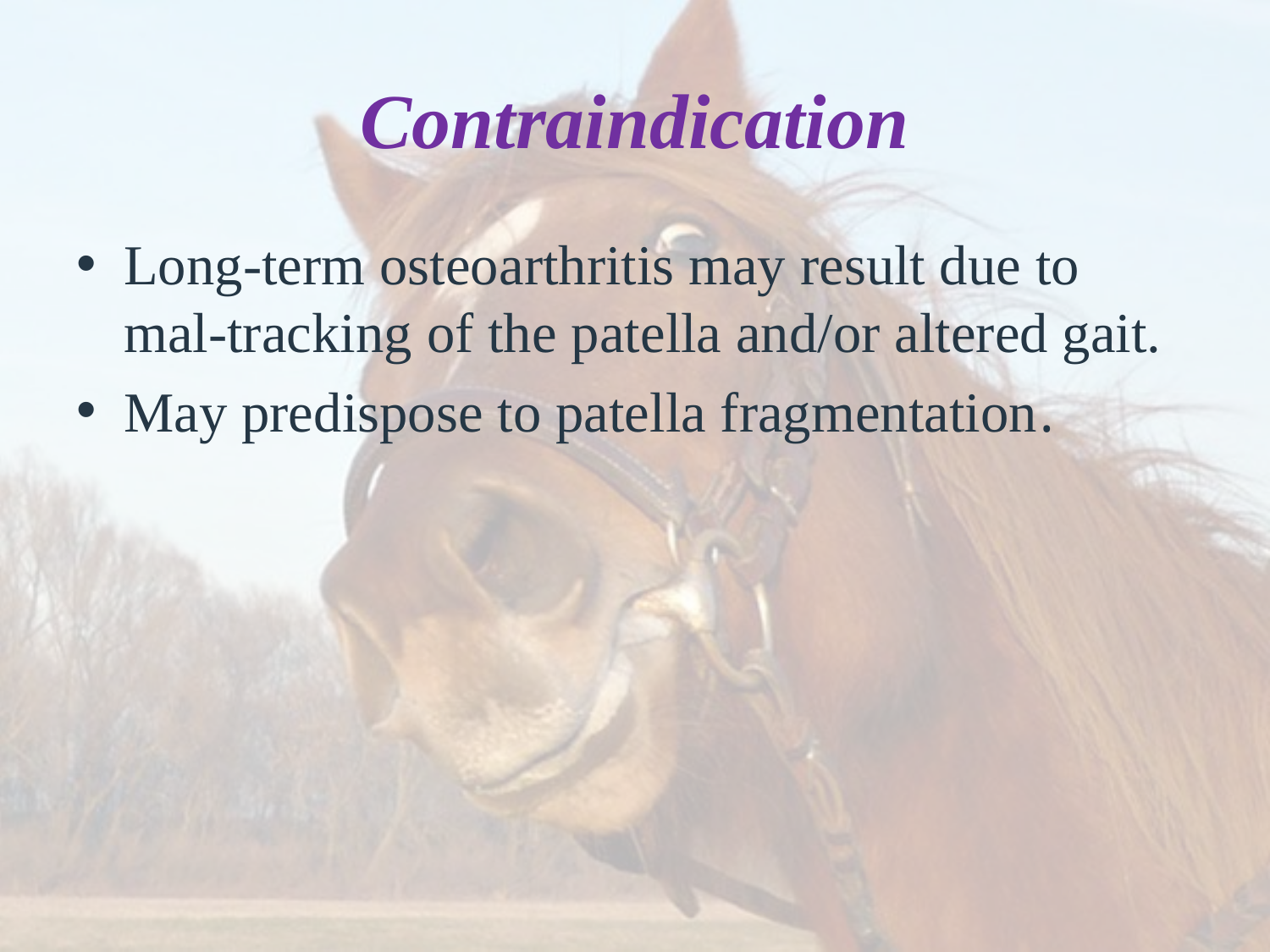

# Contraindication
Long-term osteoarthritis may result due to mal-tracking of the patella and/or altered gait.
May predispose to patella fragmentation.